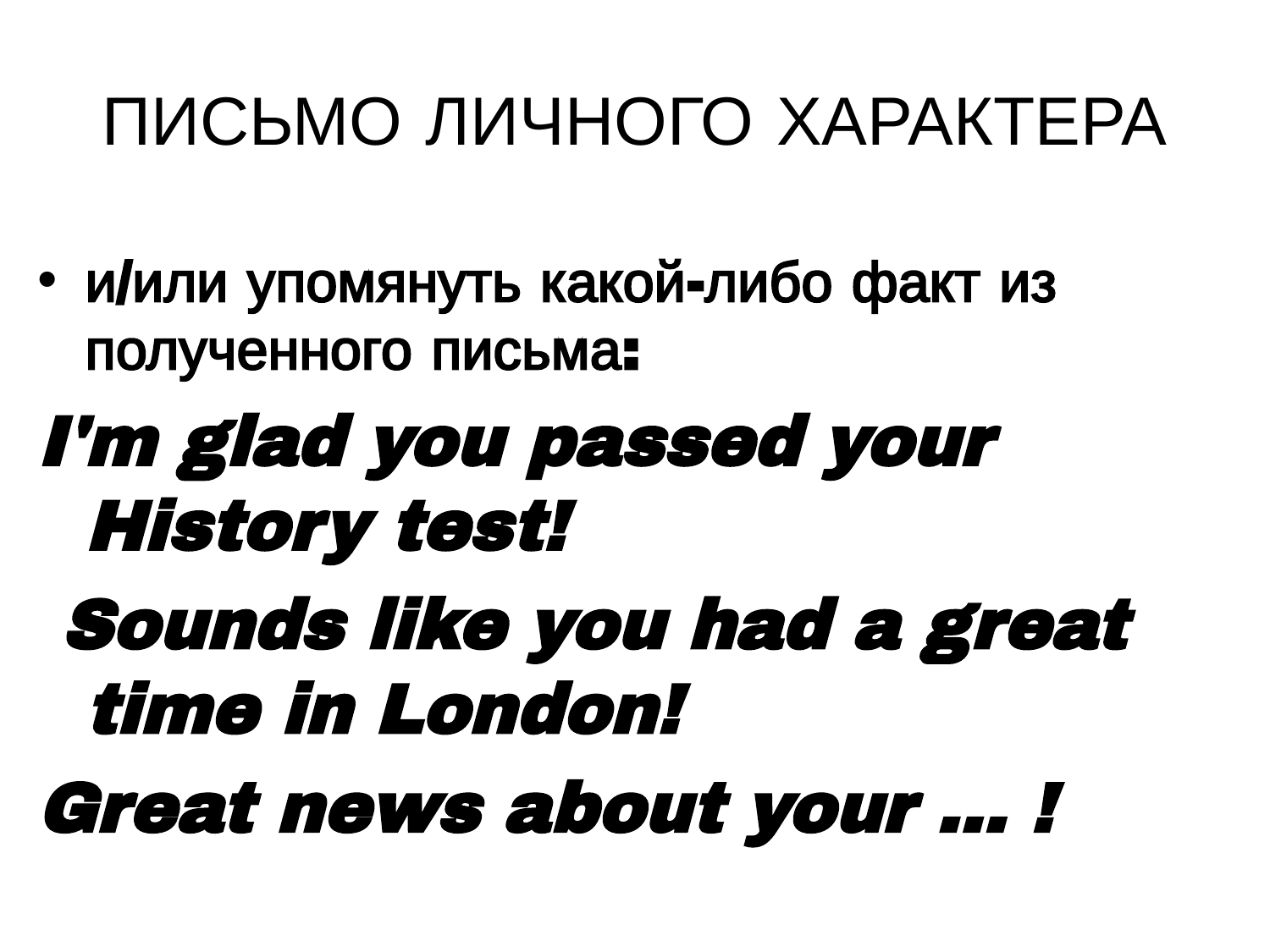

# ПИСЬМО ЛИЧНОГО ХАРАКТЕРА
и/или упомянуть какой-либо факт из полученного письма:
I'm glad you passed your History test!
 Sounds like you had a great time in London!
Great news about your ... !